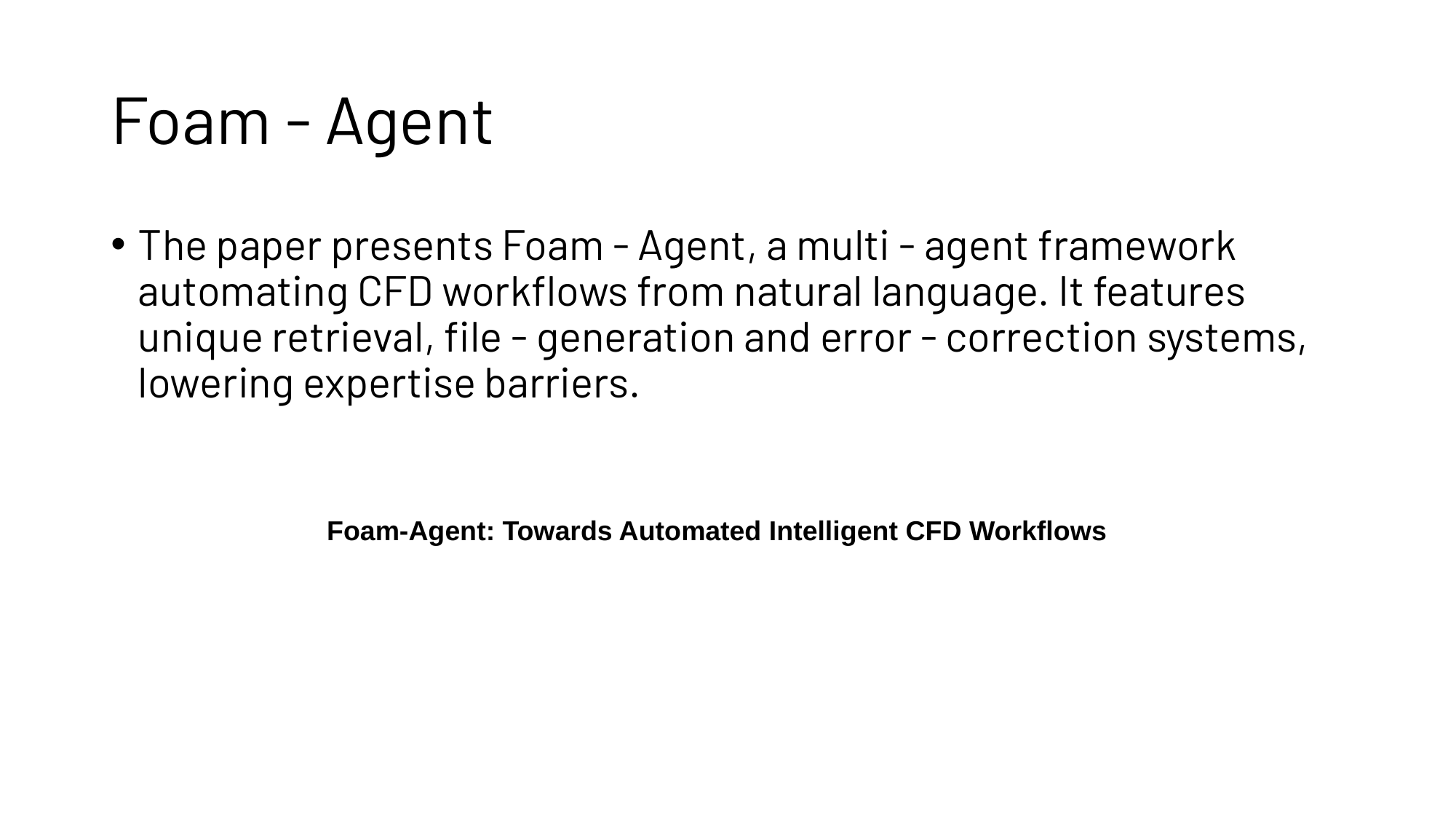

# Foam - Agent
The paper presents Foam - Agent, a multi - agent framework automating CFD workflows from natural language. It features unique retrieval, file - generation and error - correction systems, lowering expertise barriers.
Foam-Agent: Towards Automated Intelligent CFD Workflows